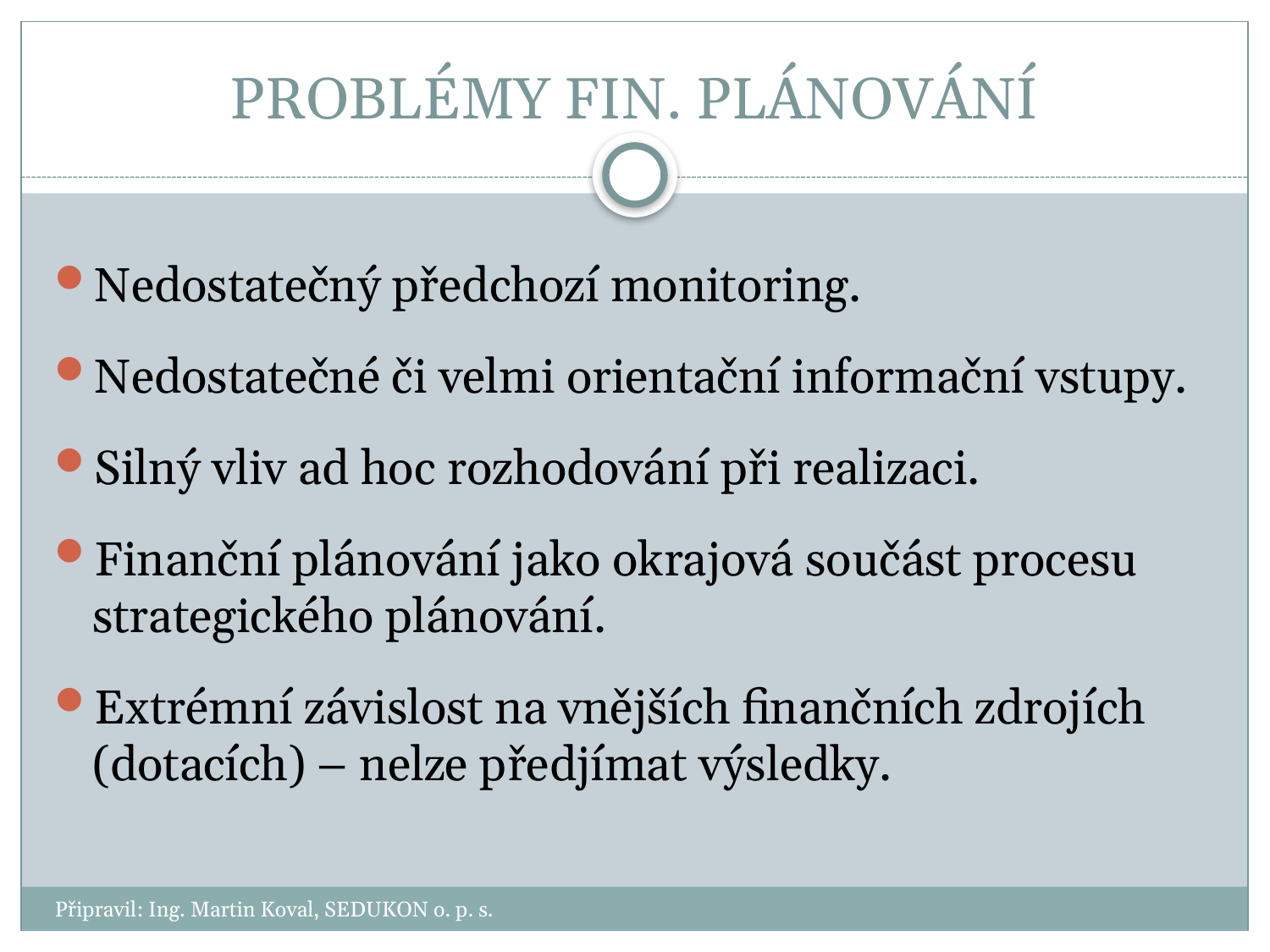

# PROBLÉMY FIN. PLÁNOVÁNÍ
Nedostatečný předchozí monitoring.

Nedostatečné či velmi orientační informační vstupy.

Silný vliv ad hoc rozhodování při realizaci.

Finanční plánování jako okrajová součást procesu strategického plánování.

Extrémní závislost na vnějších finančních zdrojích (dotacích) – nelze předjímat výsledky.
Připravil: Ing. Martin Koval, SEDUKON o. p. s.